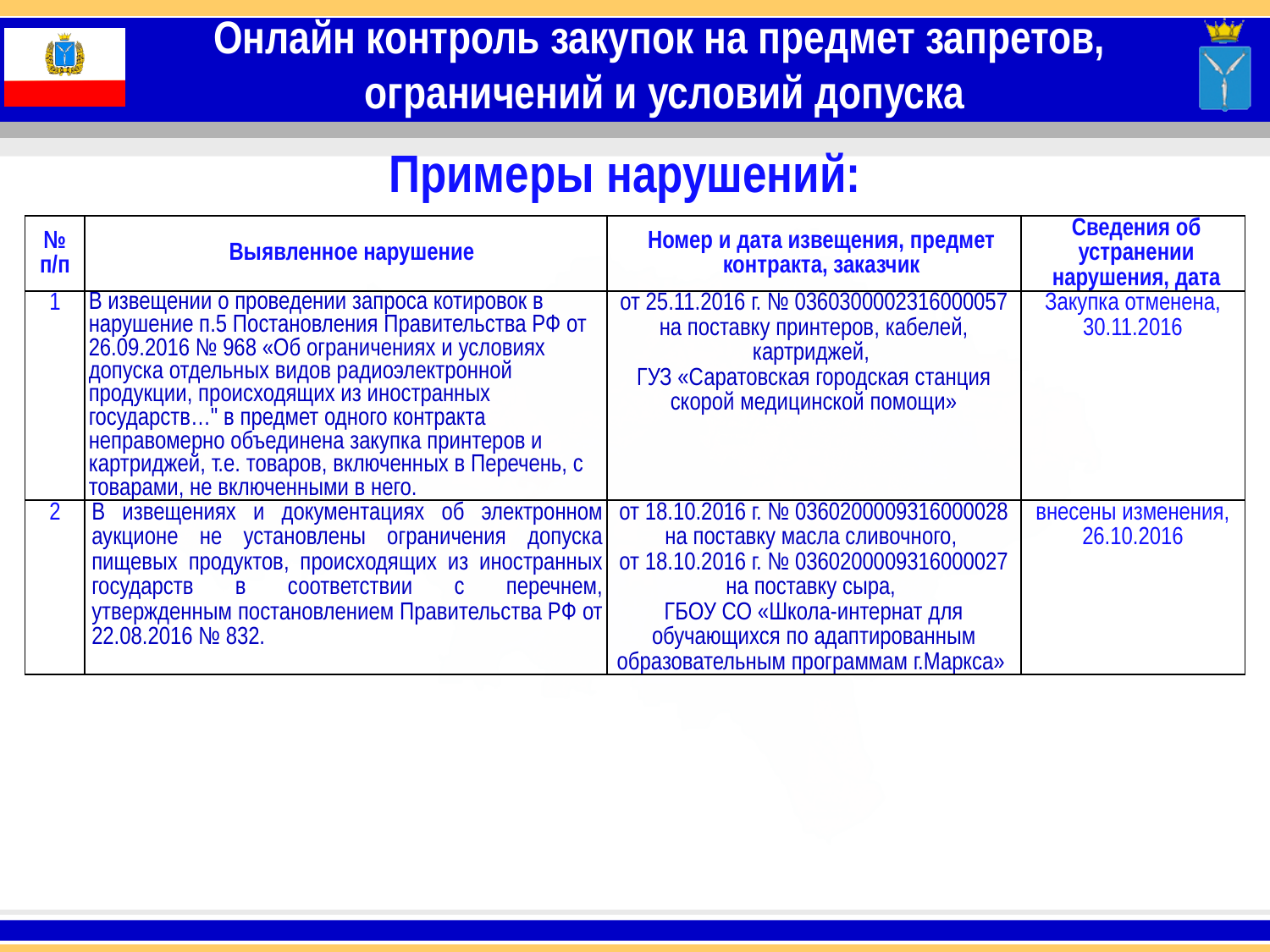

Онлайн контроль закупок на предмет запретов,
ограничений и условий допуска
Примеры нарушений:

| № п/п | Выявленное нарушение | Номер и дата извещения, предмет контракта, заказчик | Сведения об устранении нарушения, дата |
| --- | --- | --- | --- |
| 1 | В извещении о проведении запроса котировок в нарушение п.5 Постановления Правительства РФ от 26.09.2016 № 968 «Об ограничениях и условиях допуска отдельных видов радиоэлектронной продукции, происходящих из иностранных государств…" в предмет одного контракта неправомерно объединена закупка принтеров и картриджей, т.е. товаров, включенных в Перечень, с товарами, не включенными в него. | от 25.11.2016 г. № 0360300002316000057 на поставку принтеров, кабелей, картриджей, ГУЗ «Саратовская городская станция скорой медицинской помощи» | Закупка отменена, 30.11.2016 |
| 2 | В извещениях и документациях об электронном аукционе не установлены ограничения допуска пищевых продуктов, происходящих из иностранных государств в соответствии с перечнем, утвержденным постановлением Правительства РФ от 22.08.2016 № 832. | от 18.10.2016 г. № 0360200009316000028 на поставку масла сливочного, от 18.10.2016 г. № 0360200009316000027 на поставку сыра, ГБОУ СО «Школа-интернат для обучающихся по адаптированным образовательным программам г.Маркса» | внесены изменения, 26.10.2016 |